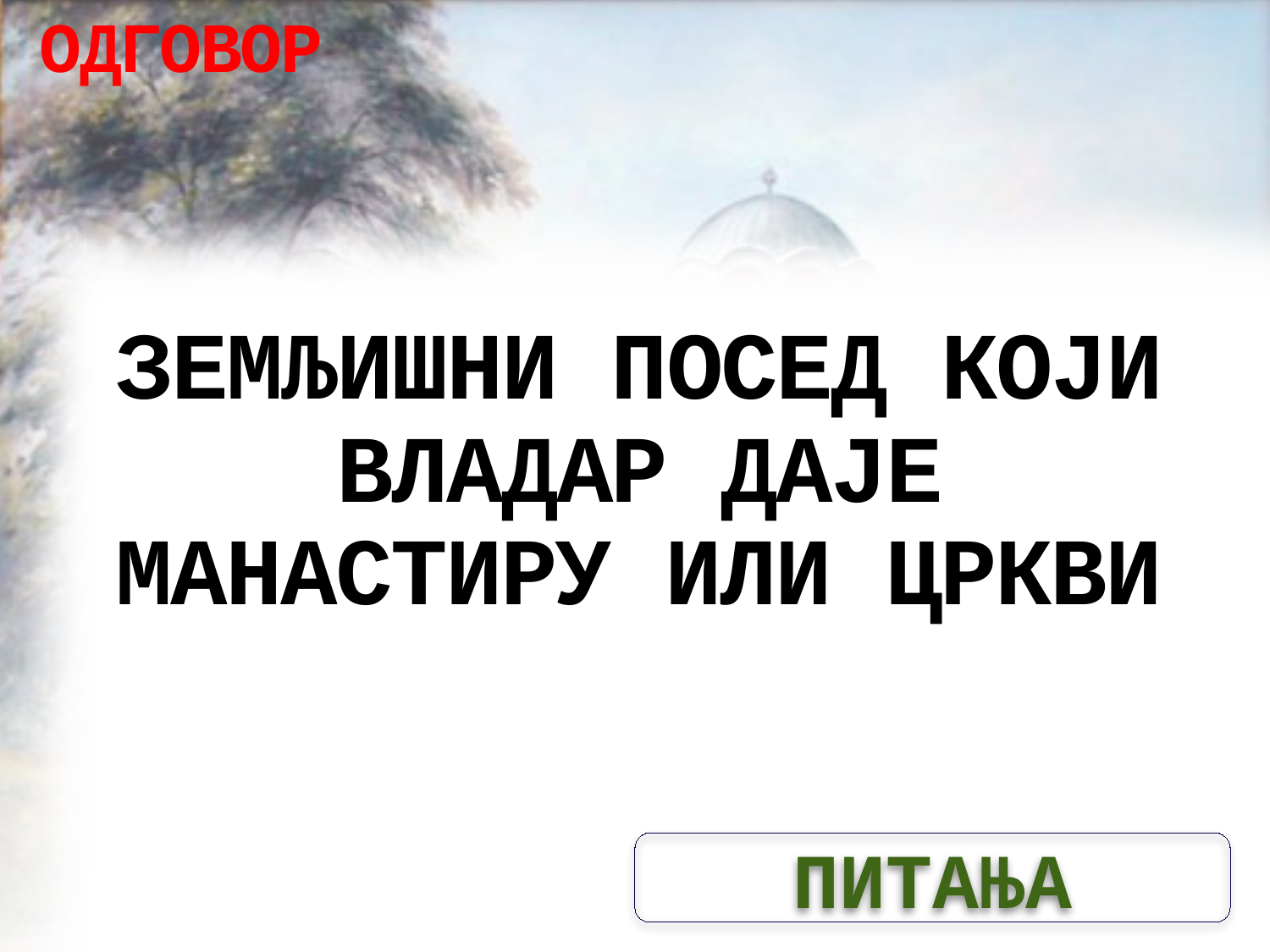

ОДГОВОР
# ЗЕМЉИШНИ ПОСЕД КОЈИ ВЛАДАР ДАЈЕ МАНАСТИРУ ИЛИ ЦРКВИ
ПИТАЊА